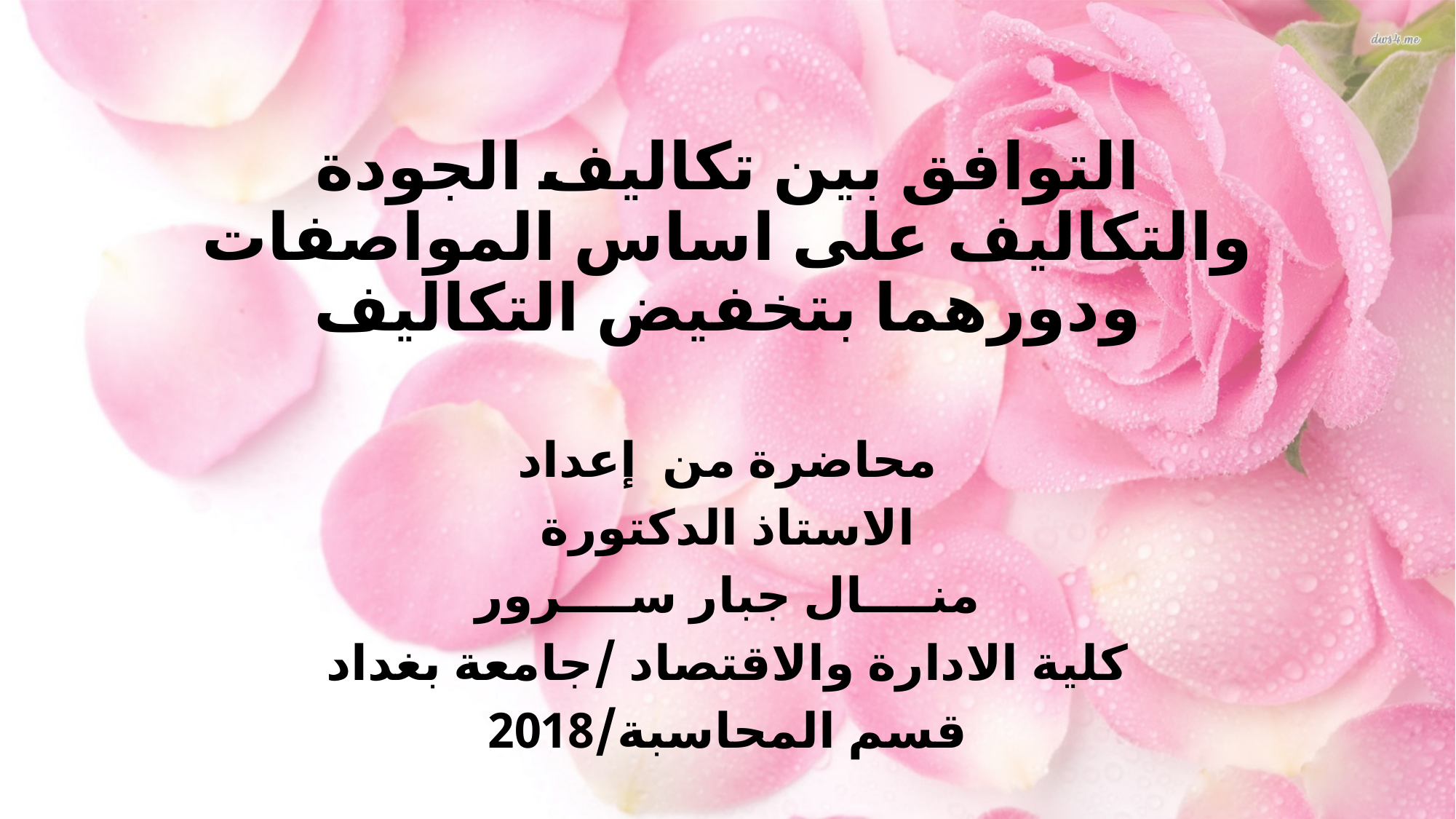

# التوافق بين تكاليف الجودة والتكاليف على اساس المواصفات ودورهما بتخفيض التكاليف
محاضرة من  إعداد
الاستاذ الدكتورة
منــــال جبار ســــرور
كلية الادارة والاقتصاد /جامعة بغداد
قسم المحاسبة/2018